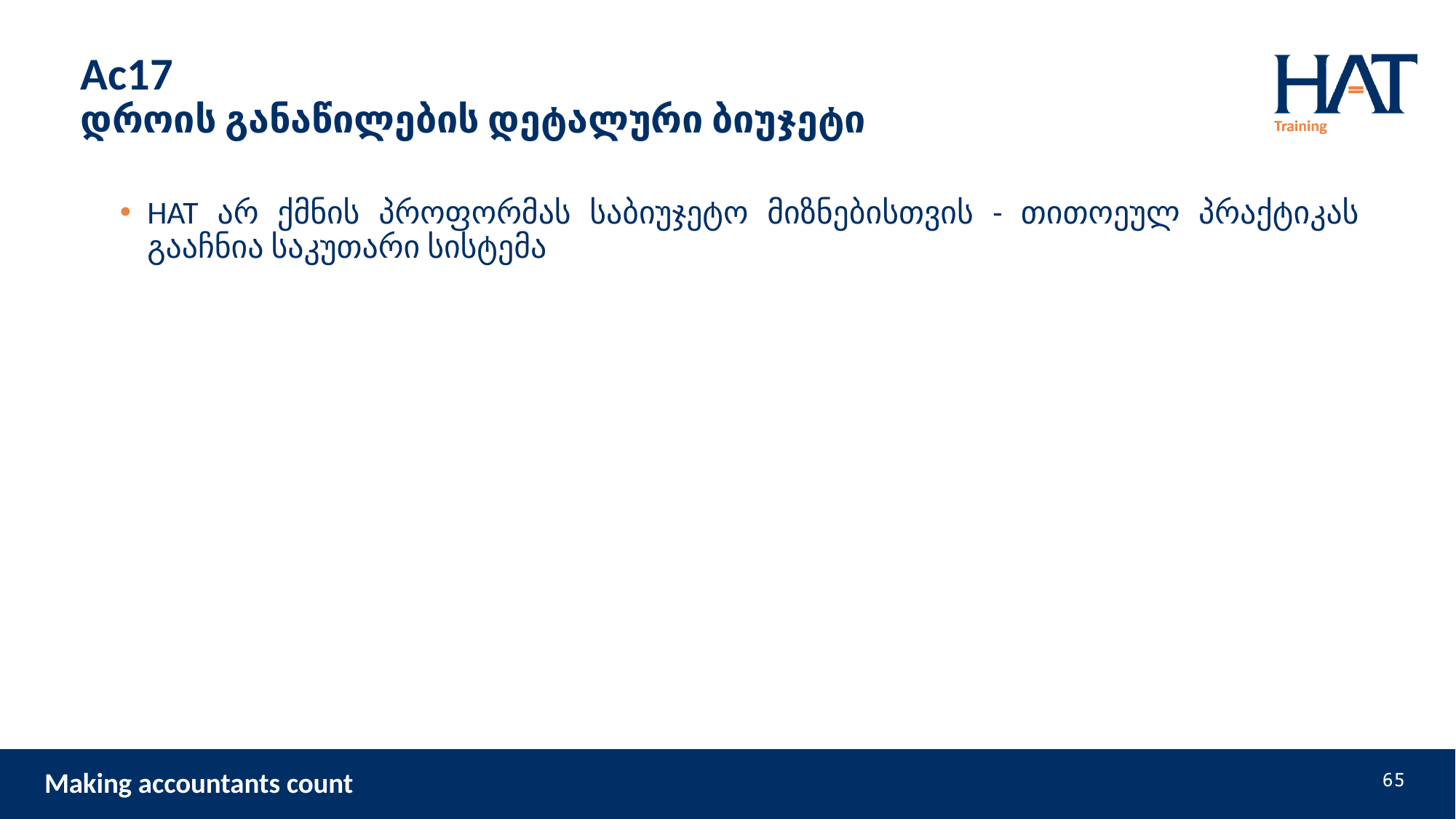

# Ac17 დროის განაწილების დეტალური ბიუჯეტი
HAT არ ქმნის პროფორმას საბიუჯეტო მიზნებისთვის - თითოეულ პრაქტიკას გააჩნია საკუთარი სისტემა
65